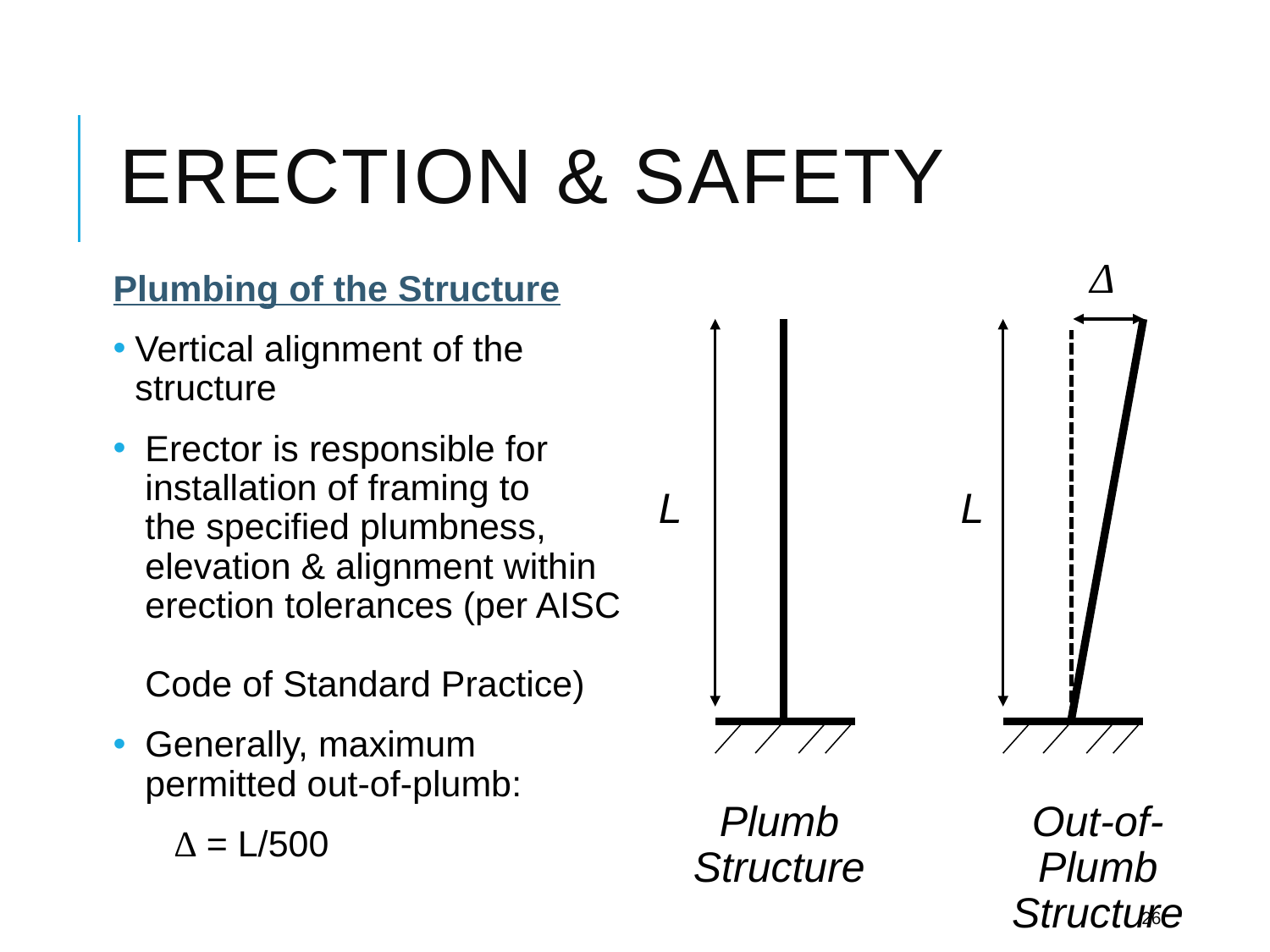

# Erection & safety
Δ
Plumbing of the Structure
 Vertical alignment of the
 structure
  Erector is responsible for
  installation of framing to
  the specified plumbness,
  elevation & alignment within
  erection tolerances (per AISC
  Code of Standard Practice)
  Generally, maximum
  permitted out-of-plumb:
      Δ = L/500

L
L
Plumb Structure
Out-of-Plumb Structure
26